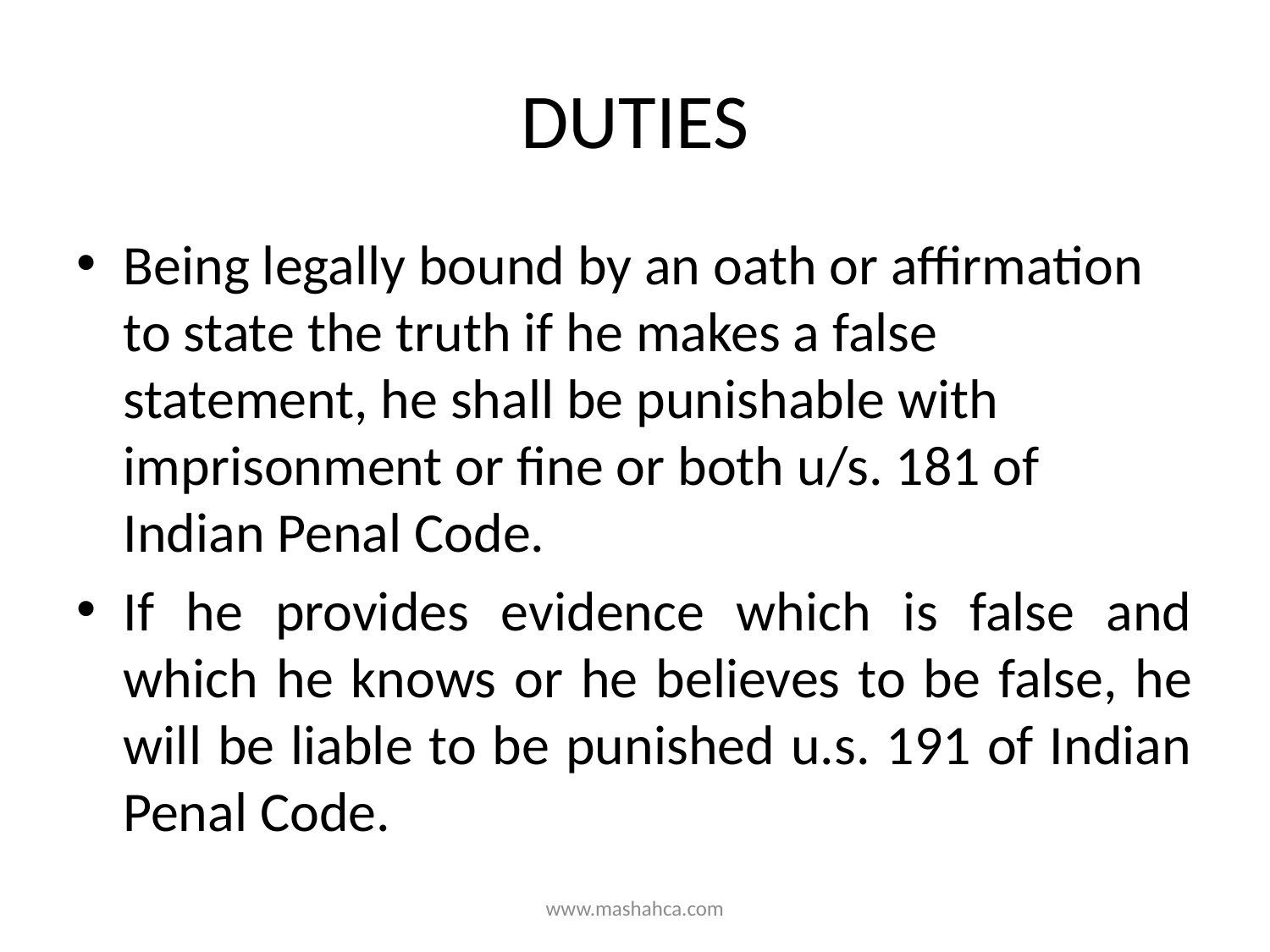

# DUTIES
Being legally bound by an oath or affirmation to state the truth if he makes a false statement, he shall be punishable with imprisonment or fine or both u/s. 181 of Indian Penal Code.
If he provides evidence which is false and which he knows or he believes to be false, he will be liable to be punished u.s. 191 of Indian Penal Code.
www.mashahca.com